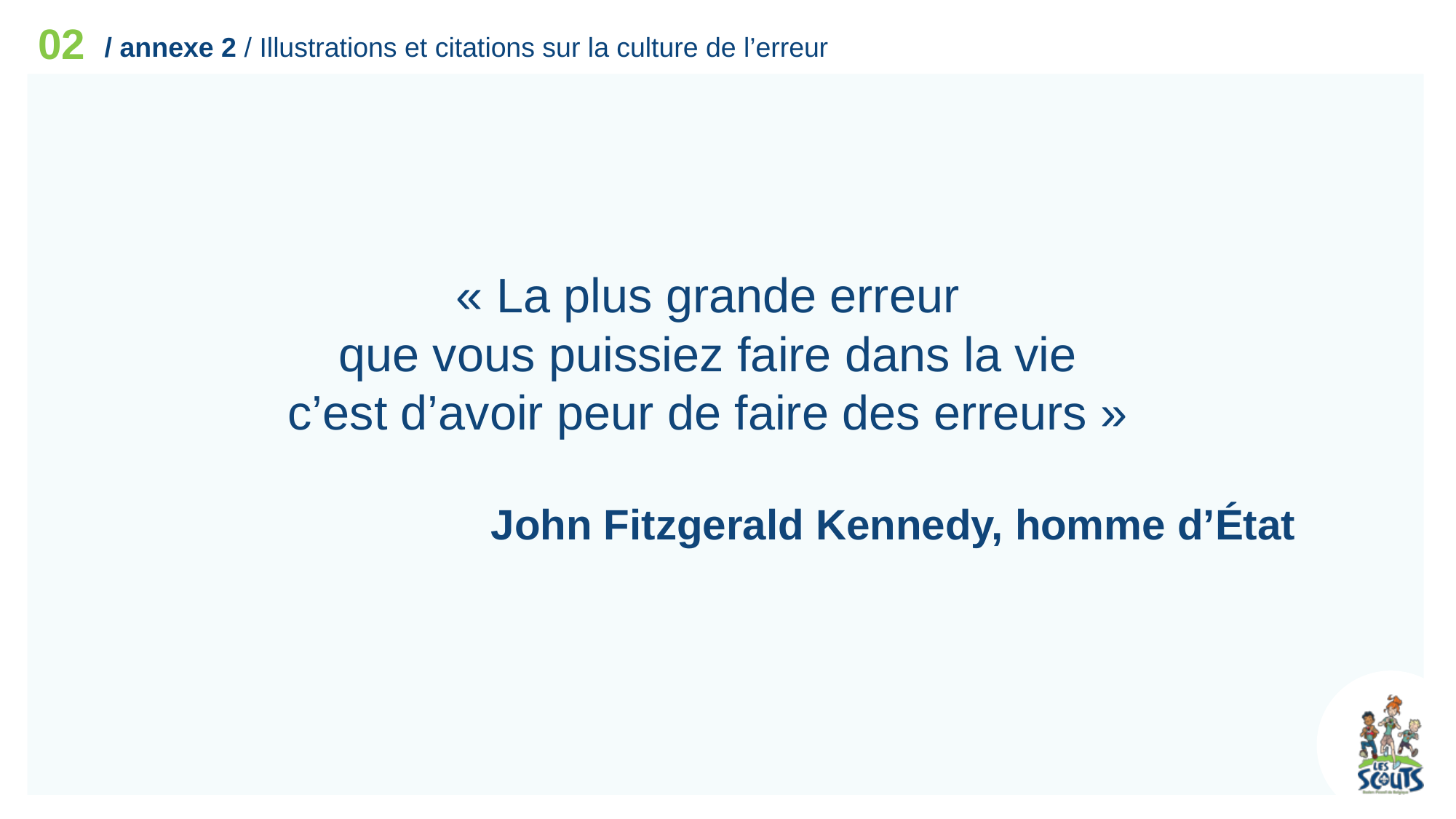

02
/ annexe 2 / Illustrations et citations sur la culture de l’erreur
« La plus grande erreur
que vous puissiez faire dans la vie
c’est d’avoir peur de faire des erreurs »

John Fitzgerald Kennedy, homme d’État